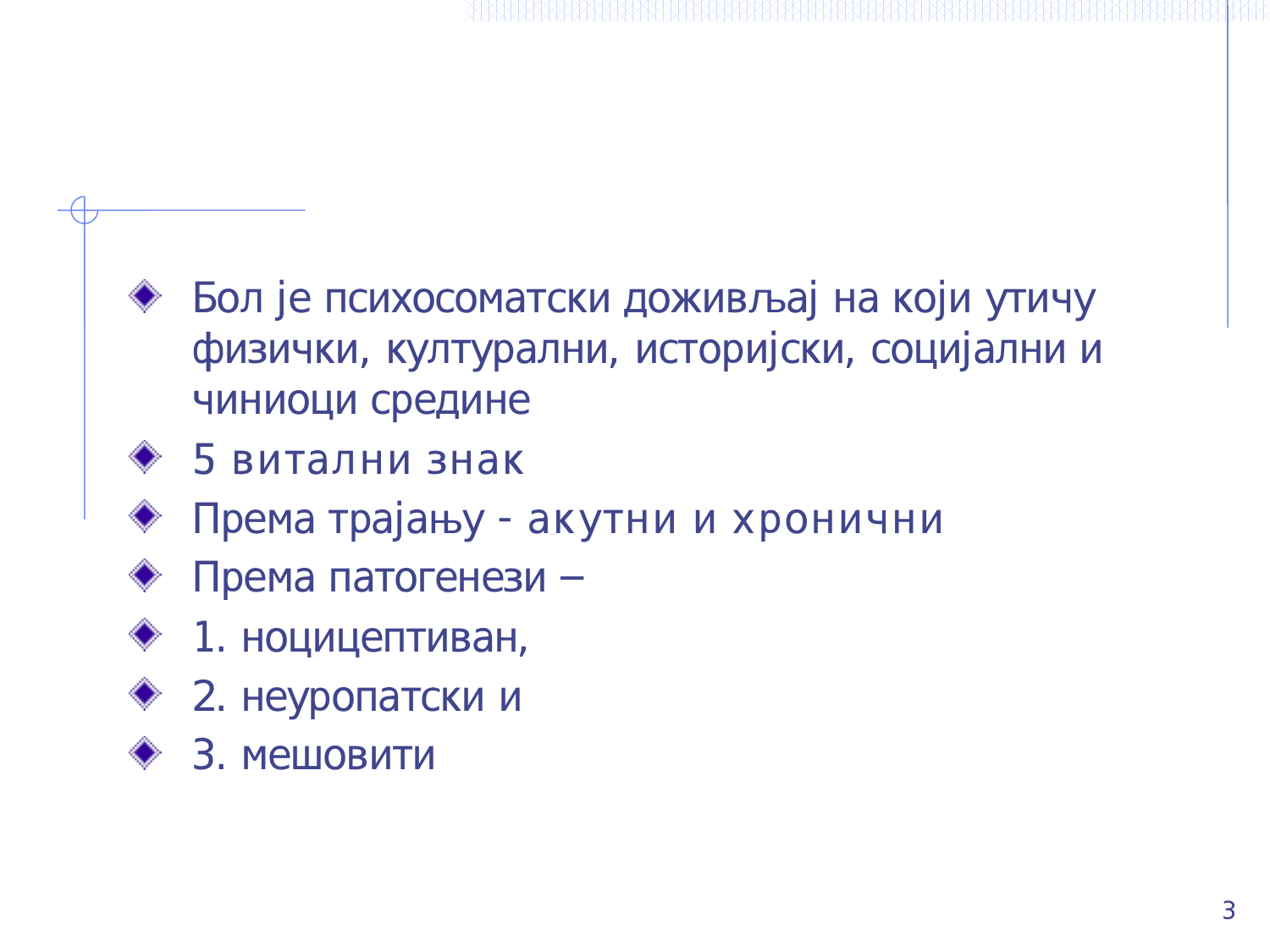

#
Бол је психосоматски доживљај на који утичу физички, културални, историјски, социјални и чиниоци средине
5 витални знак
Према трајању - акутни и хронични
Према патогенези –
1. ноцицептиван,
2. неуропатски и
3. мешовити

3